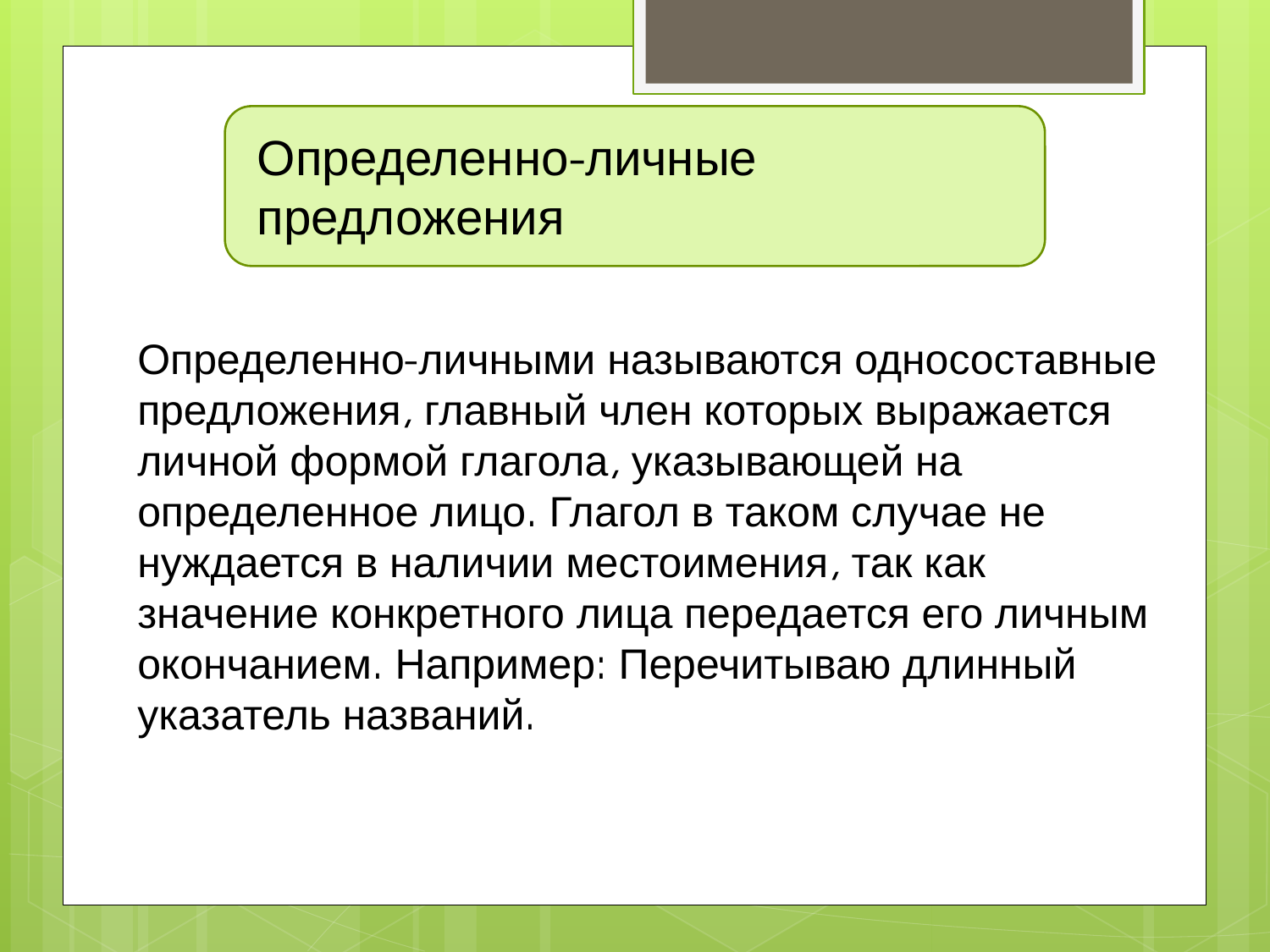

Определенно-личные предложения
Определенно-личными называются односоставные предложения, главный член которых выражается личной формой глагола, указывающей на определенное лицо. Глагол в таком случае не нуждается в наличии местоимения, так как значение конкретного лица передается его личным окончанием. Например: Перечитываю длинный указатель названий.